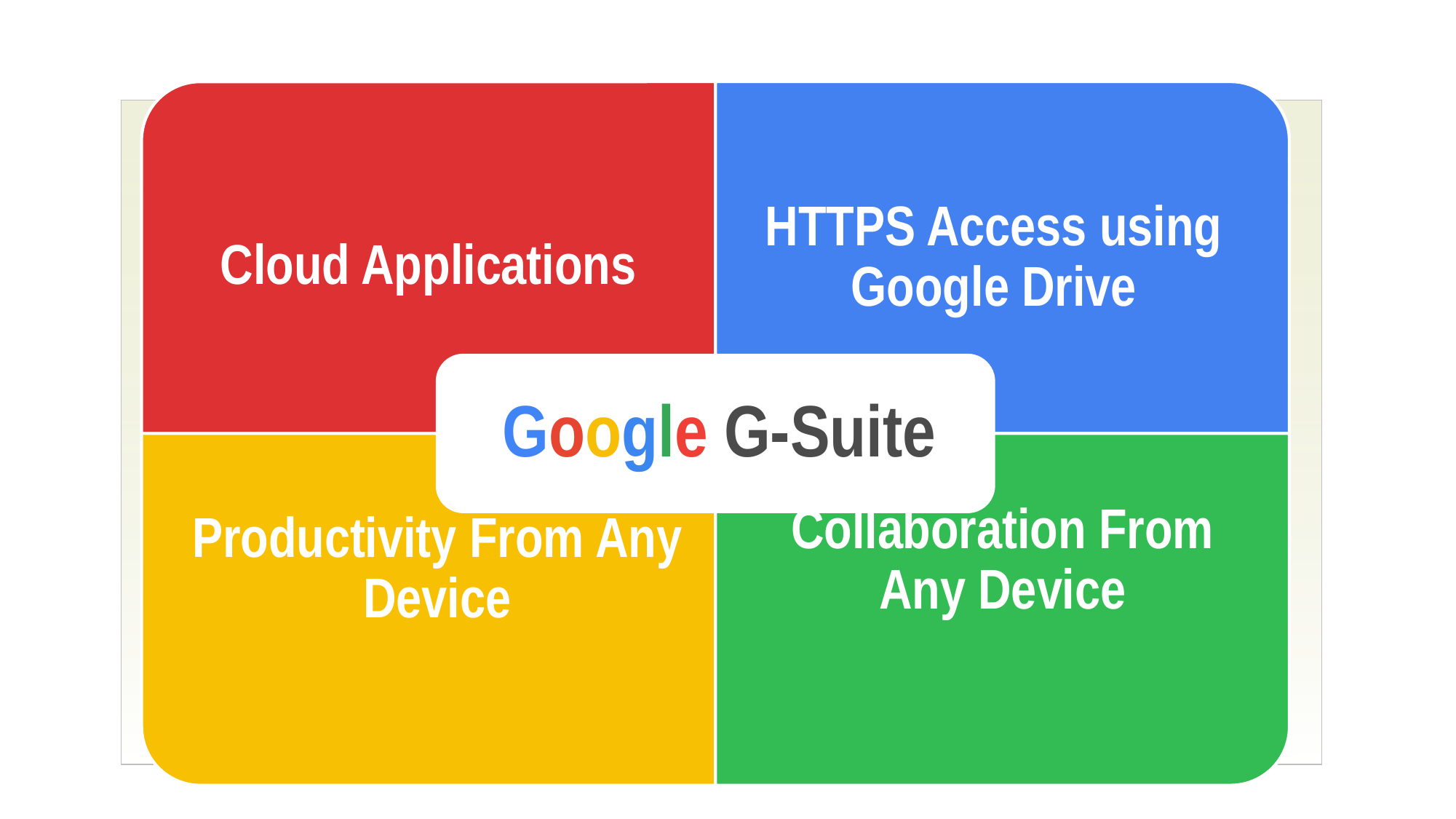

Cloud Applications
HTTPS Access using Google Drive
Productivity From Any Device

Collaboration From Any Device

Google G-Suite